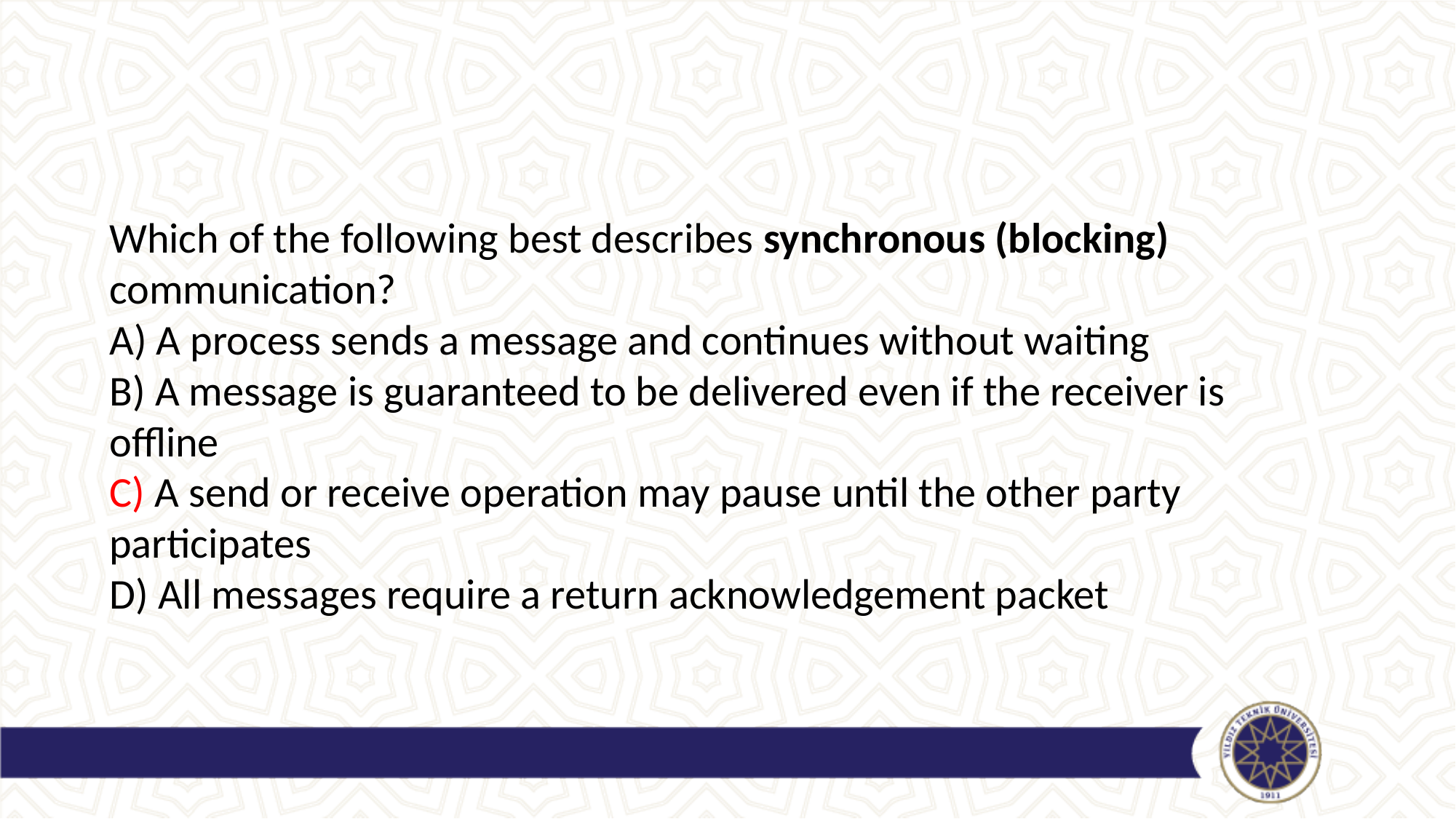

#
Which of the following best describes synchronous (blocking) communication?
A) A process sends a message and continues without waiting
B) A message is guaranteed to be delivered even if the receiver is offline
C) A send or receive operation may pause until the other party participates
D) All messages require a return acknowledgement packet